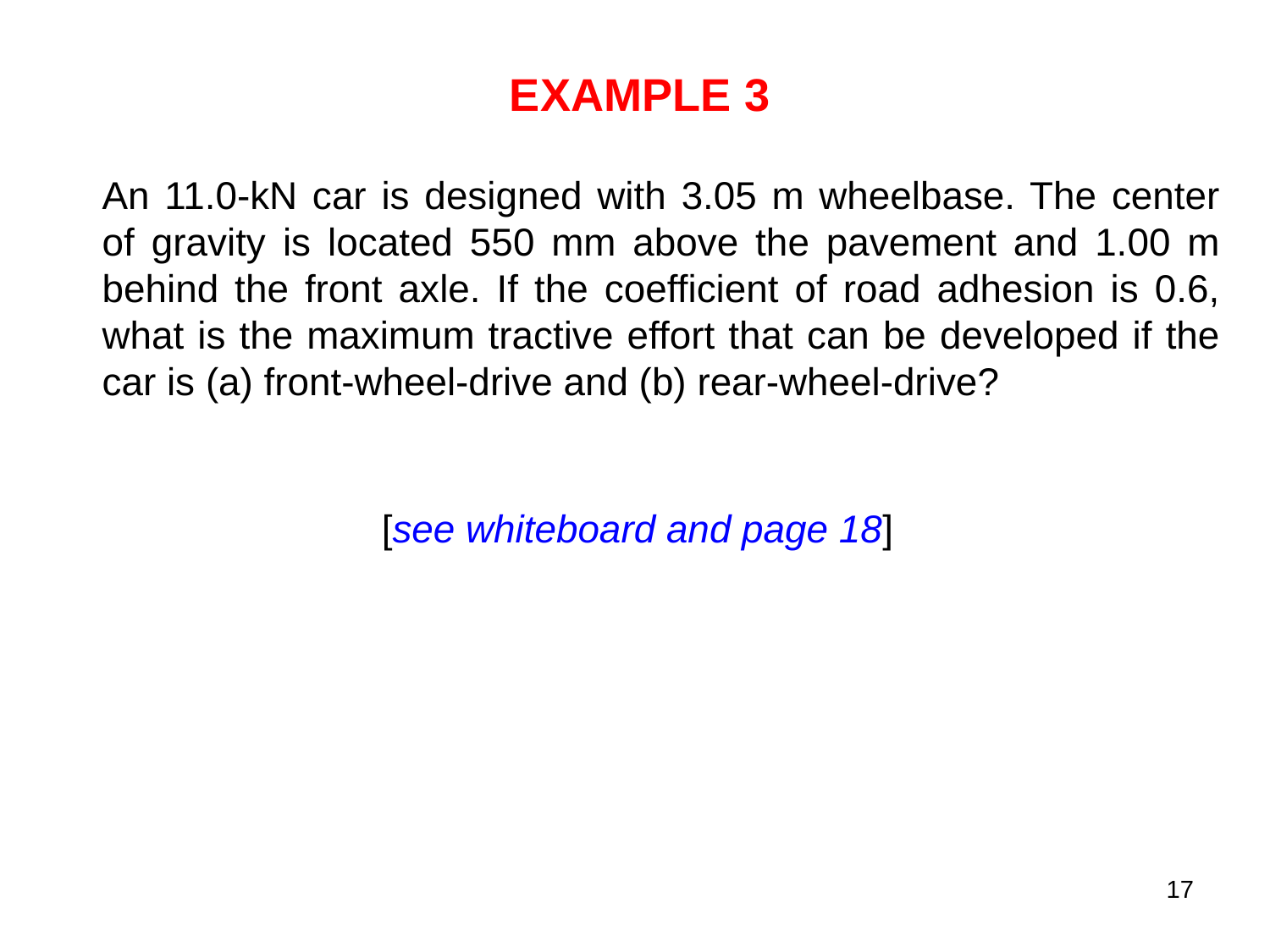

EXAMPLE 3
	An 11.0-kN car is designed with 3.05 m wheelbase. The center of gravity is located 550 mm above the pavement and 1.00 m behind the front axle. If the coefficient of road adhesion is 0.6, what is the maximum tractive effort that can be developed if the car is (a) front-wheel-drive and (b) rear-wheel-drive?

[see whiteboard and page 18]

17